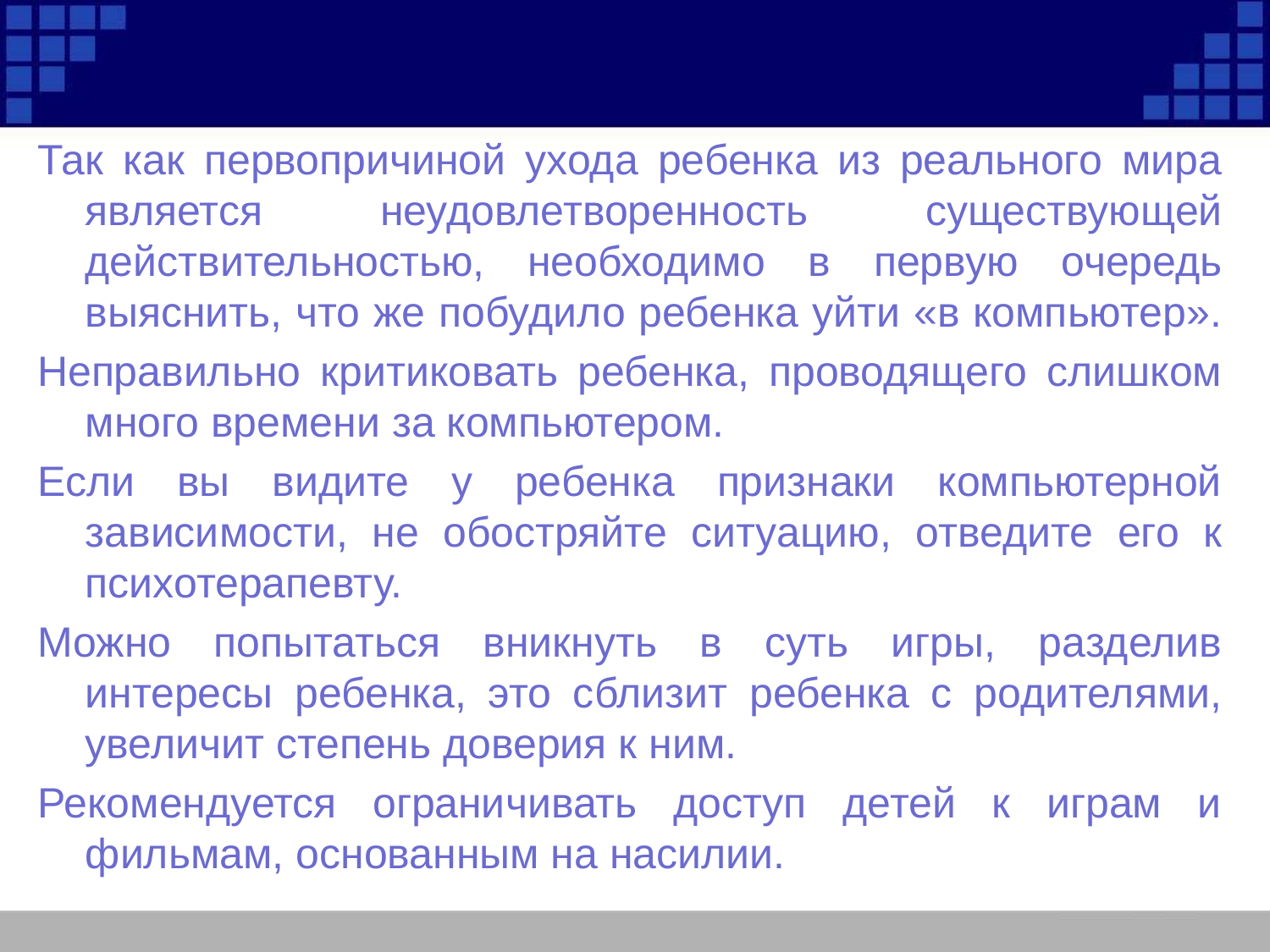

Так как первопричиной ухода ребенка из реального мира является неудовлетворенность существующей действительностью, необходимо в первую очередь выяснить, что же побудило ребенка уйти «в компьютер».
Неправильно критиковать ребенка, проводящего слишком много времени за компьютером.
Если вы видите у ребенка признаки компьютерной зависимости, не обостряйте ситуацию, отведите его к психотерапевту.
Можно попытаться вникнуть в суть игры, разделив интересы ребенка, это сблизит ребенка с родителями, увеличит степень доверия к ним.
Рекомендуется ограничивать доступ детей к играм и фильмам, основанным на насилии.